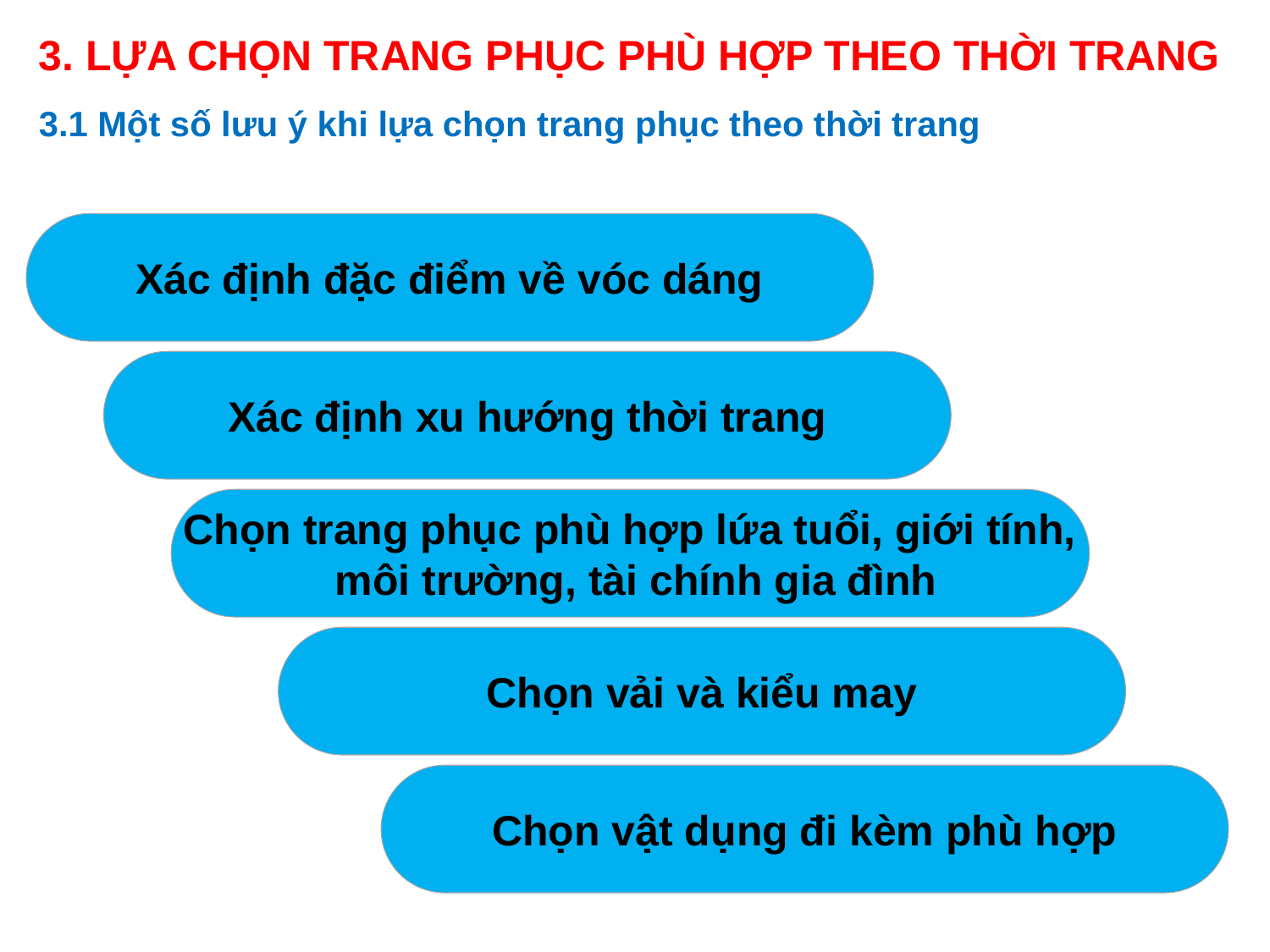

3. LỰA CHỌN TRANG PHỤC PHÙ HỢP THEO THỜI TRANG
3.1 Một số lưu ý khi lựa chọn trang phục theo thời trang
Xác định đặc điểm về vóc dáng
Xác định xu hướng thời trang
Chọn trang phục phù hợp lứa tuổi, giới tính,
 môi trường, tài chính gia đình
Chọn vải và kiểu may
Chọn vật dụng đi kèm phù hợp